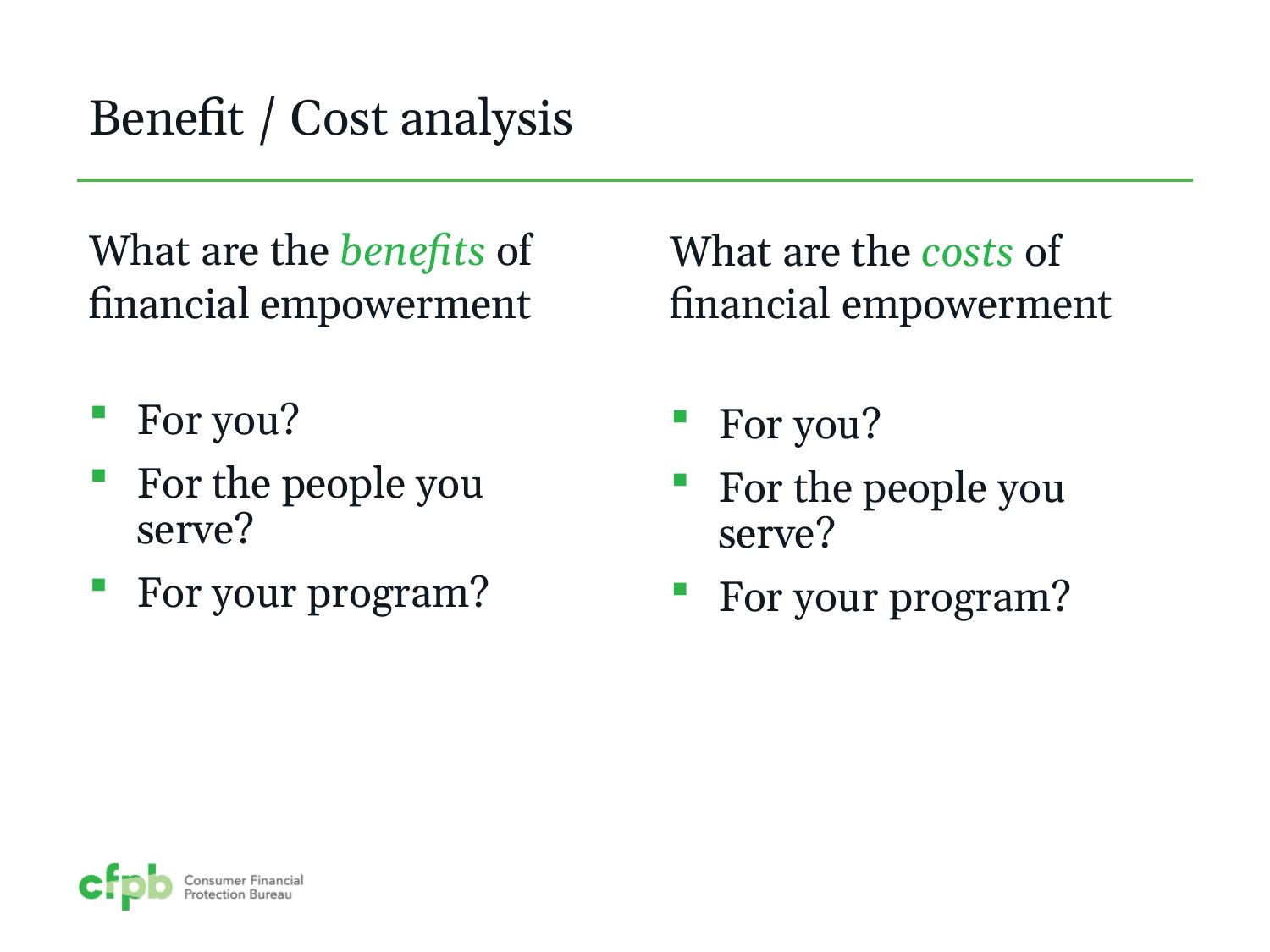

# Benefit / Cost analysis
What are the benefits of financial empowerment
For you?
For the people you serve?
For your program?
What are the costs of financial empowerment
For you?
For the people you serve?
For your program?